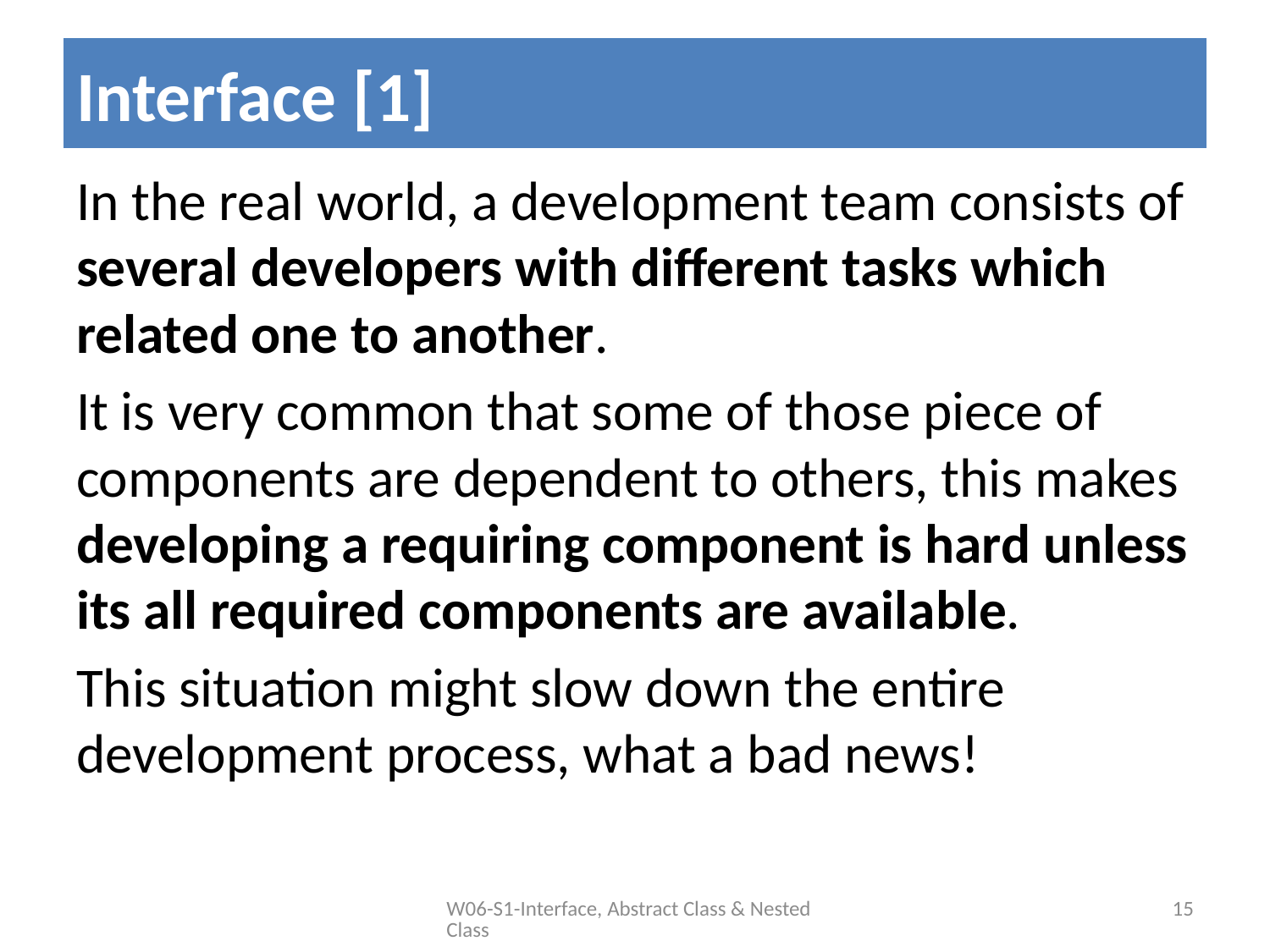

# Interface [1]
In the real world, a development team consists of several developers with different tasks which related one to another.
It is very common that some of those piece of components are dependent to others, this makes developing a requiring component is hard unless its all required components are available.
This situation might slow down the entire development process, what a bad news!
W06-S1-Interface, Abstract Class & Nested Class
15